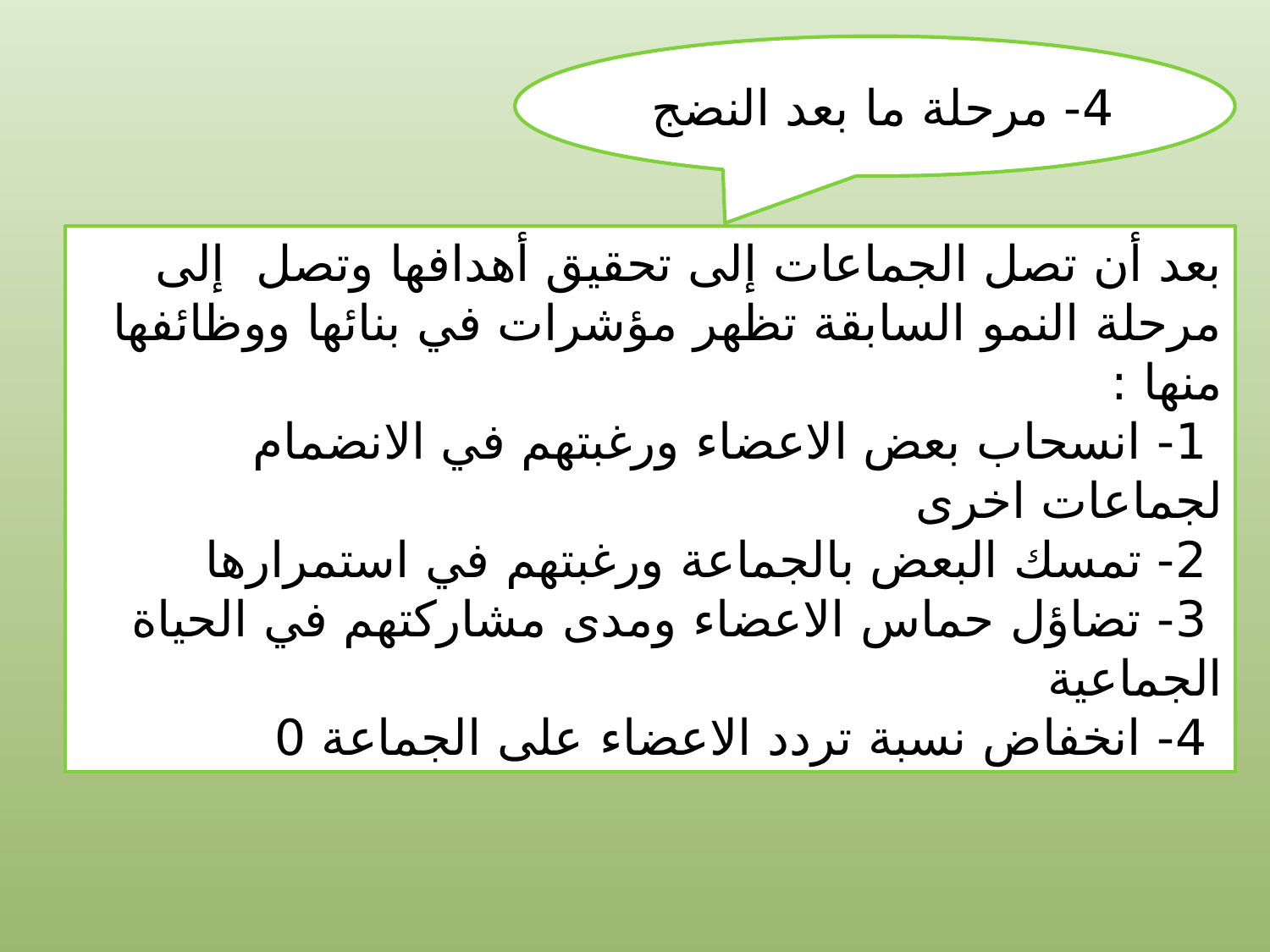

4- مرحلة ما بعد النضج
بعد أن تصل الجماعات إلى تحقيق أهدافها وتصل  إلى مرحلة النمو السابقة تظهر مؤشرات في بنائها ووظائفها منها :
 1- انسحاب بعض الاعضاء ورغبتهم في الانضمام لجماعات اخرى
 2- تمسك البعض بالجماعة ورغبتهم في استمرارها
 3- تضاؤل حماس الاعضاء ومدى مشاركتهم في الحياة الجماعية
 4- انخفاض نسبة تردد الاعضاء على الجماعة 0